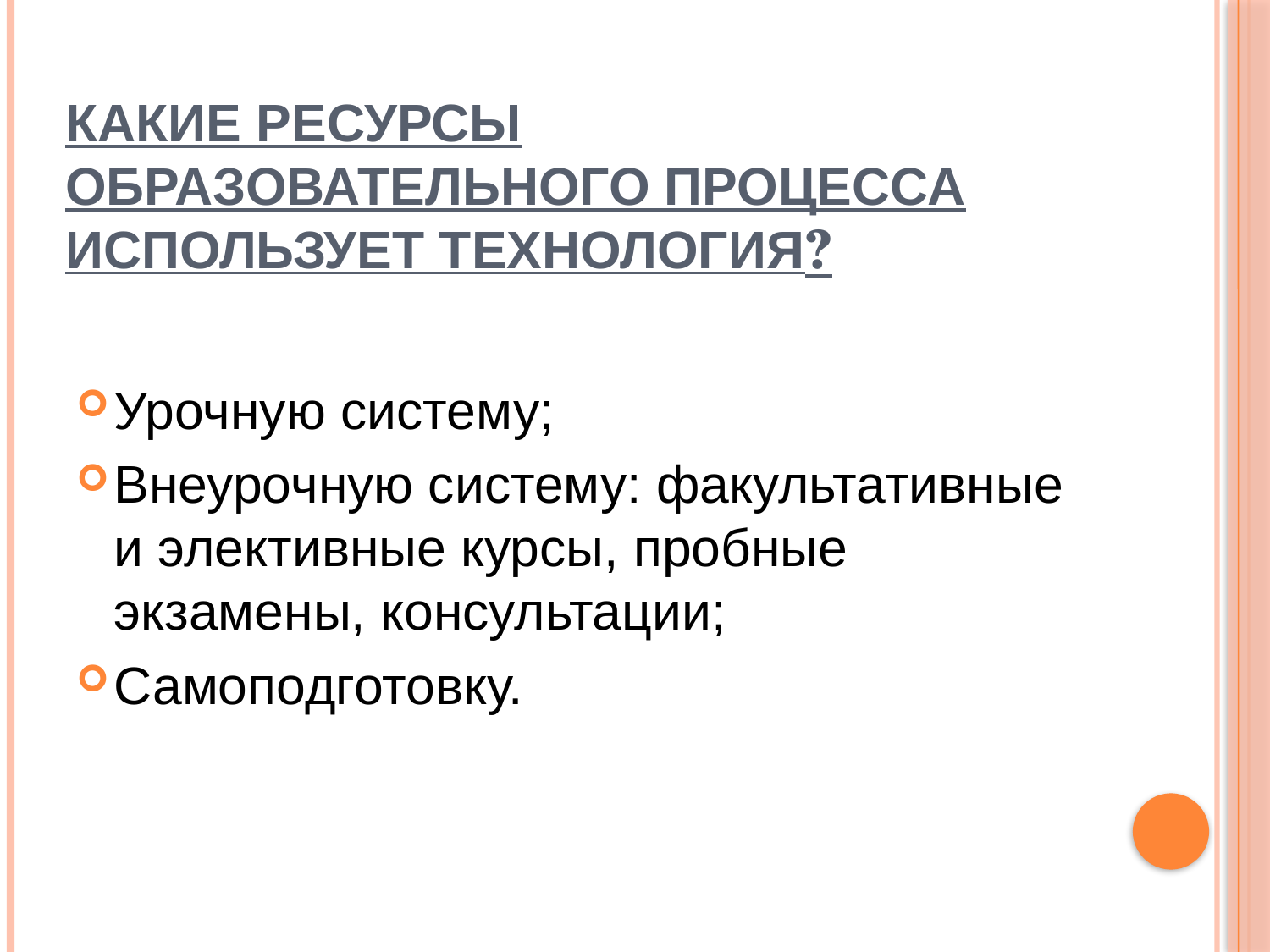

# Какие ресурсы образовательного процесса использует технология?
Урочную систему;
Внеурочную систему: факультативные и элективные курсы, пробные экзамены, консультации;
Самоподготовку.